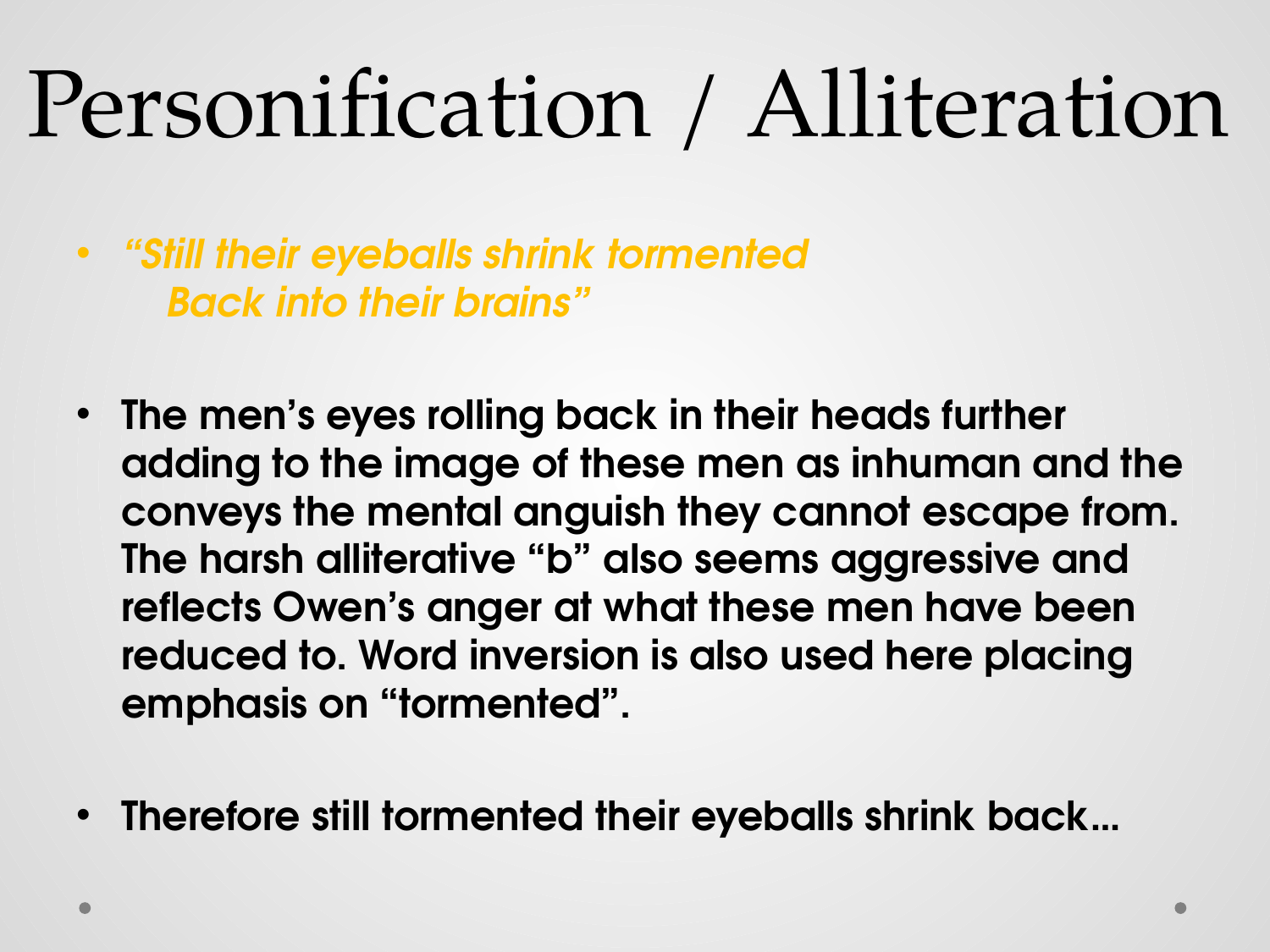

# Personification / Alliteration
“Still their eyeballs shrink tormented                                       Back into their brains”

The men’s eyes rolling back in their heads further adding to the image of these men as inhuman and the conveys the mental anguish they cannot escape from. The harsh alliterative “b” also seems aggressive and reflects Owen’s anger at what these men have been reduced to. Word inversion is also used here placing emphasis on “tormented”.

Therefore still tormented their eyeballs shrink back…